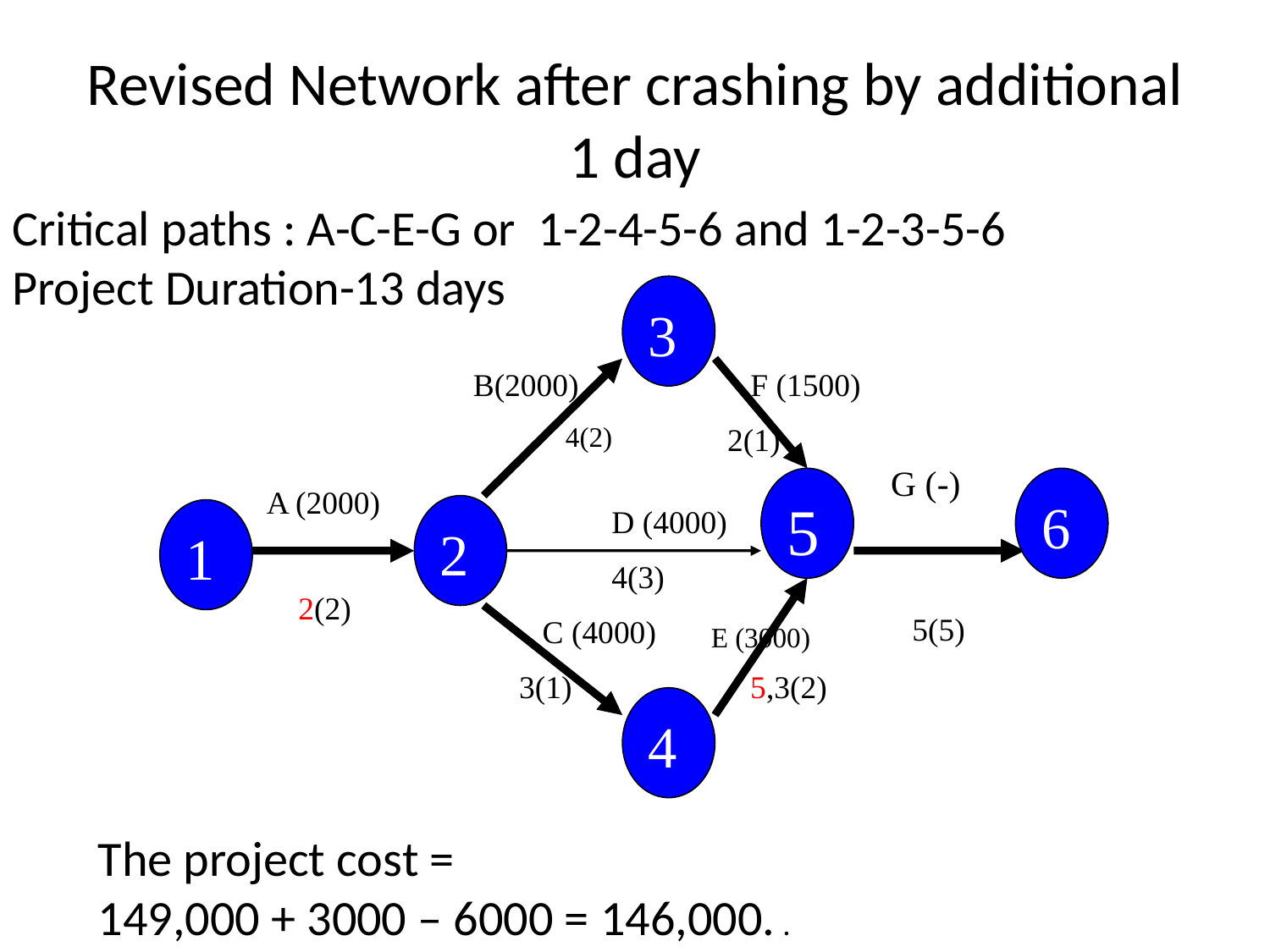

# Revised Network after crashing by additional 1 day
Critical paths : A-C-E-G or  1-2-4-5-6 and 1-2-3-5-6
Project Duration-13 days
3

B(2000)

F (1500)
4(2)
2(1)
G (-)
5

6
A (2000)
A
2
D (4000)
1

4

4(3)

2(2)
5(5)

C (4000)
E (3000)
3(1)
5,3(2)
4
The project cost =
149,000 + 3000 – 6000 = 146,000. .